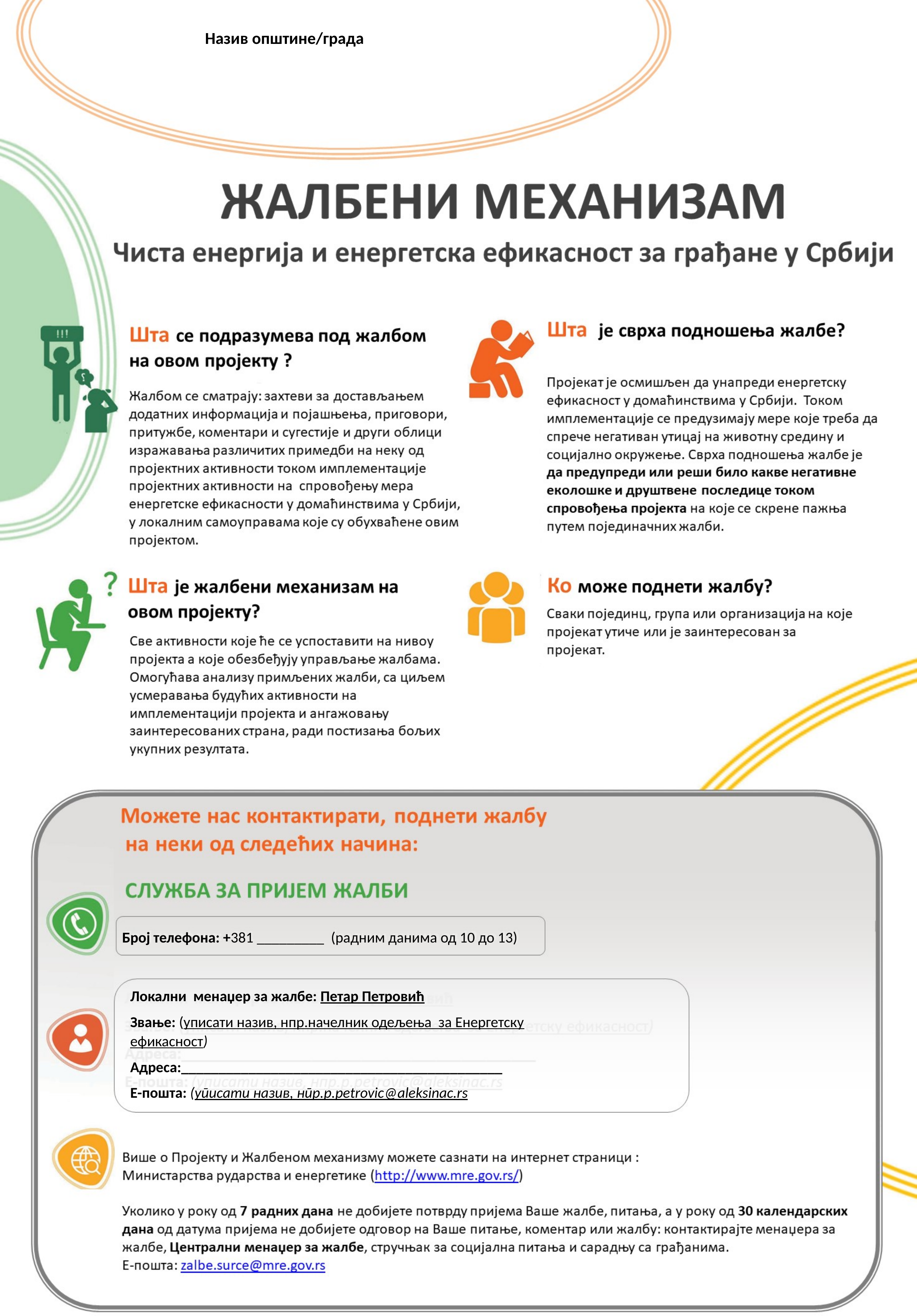

Назив општине/града

Број телефона: +381 _________  (радним данима од 10 до 13)

Локални  менаџер за жалбе: Петар Петровић
Звање: (уписати назив, нпр.начелник одељења  за Енергетску ефикасност)
Адреса:___________________________________________
Е-пошта: (уписати назив, нпр.p.petrovic@aleksinac.rs